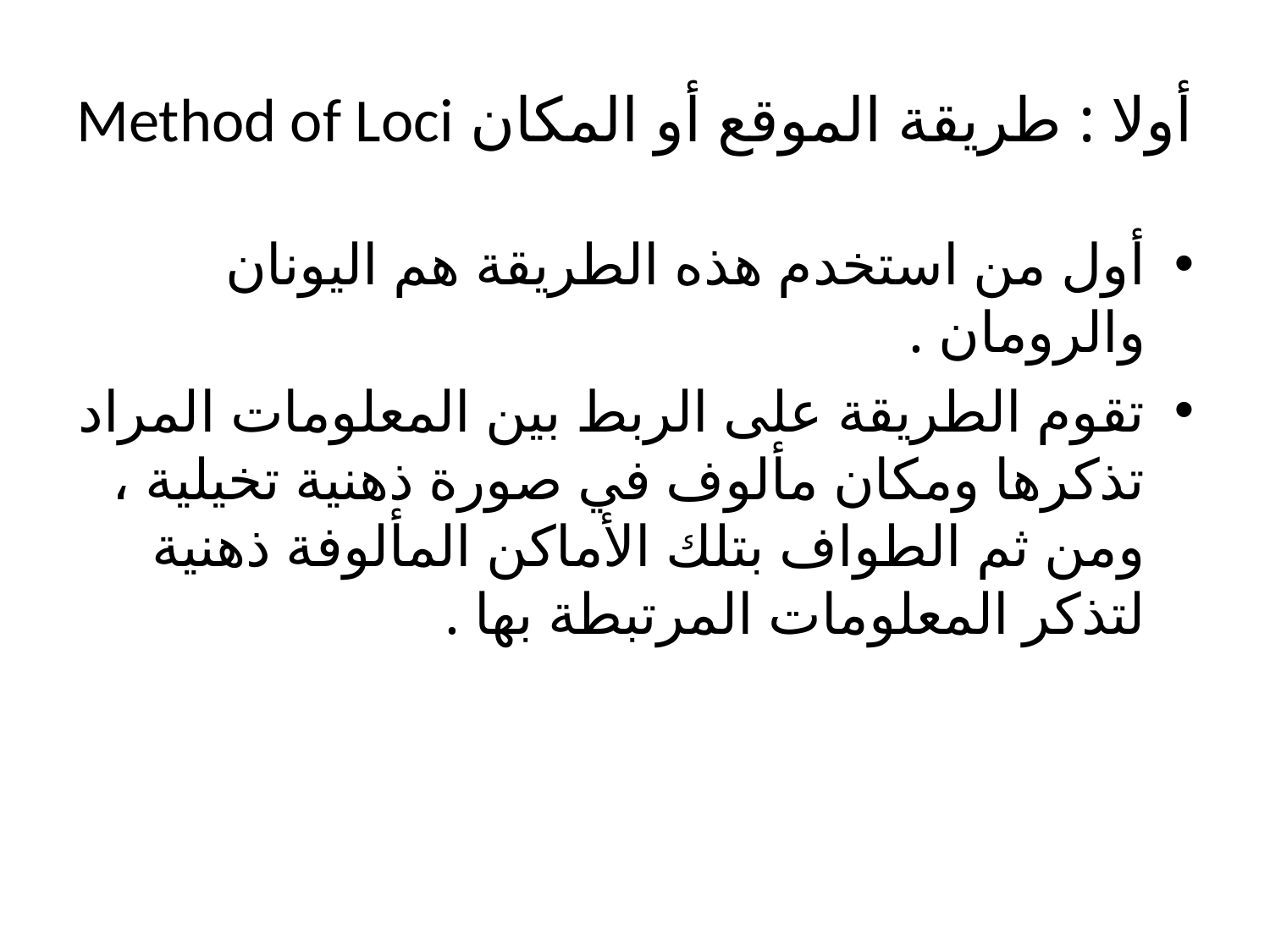

# أولا : طريقة الموقع أو المكان Method of Loci
أول من استخدم هذه الطريقة هم اليونان والرومان .
تقوم الطريقة على الربط بين المعلومات المراد تذكرها ومكان مألوف في صورة ذهنية تخيلية ، ومن ثم الطواف بتلك الأماكن المألوفة ذهنية لتذكر المعلومات المرتبطة بها .